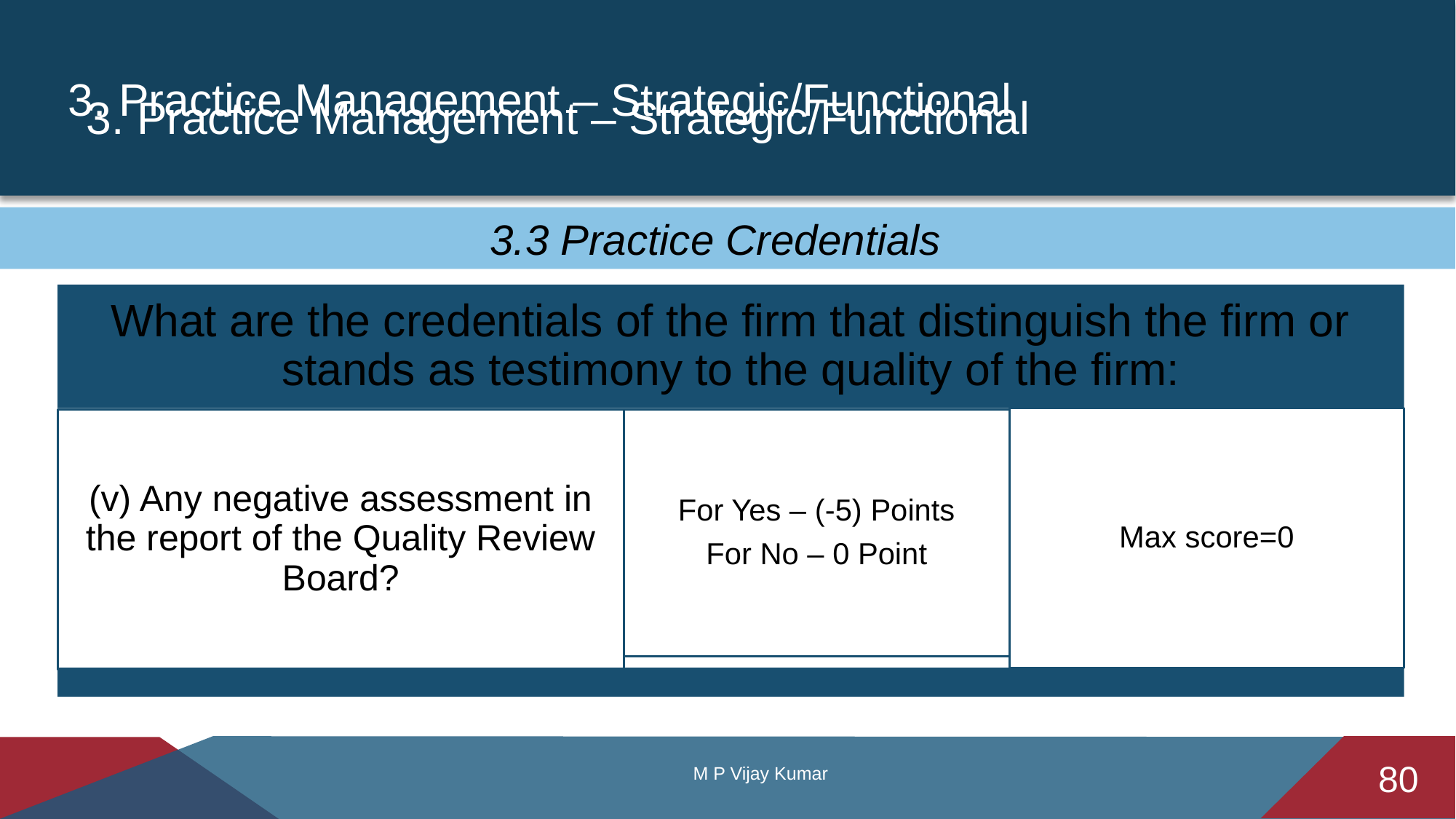

3. Practice Management – Strategic/Functional
3. Practice Management – Strategic/Functional
3.3 Practice Credentials
What are the credentials of the firm that distinguish the firm or stands as testimony to the quality of the firm:
(v) Any negative assessment in the report of the Quality Review Board?
For Yes – (-5) Points
For No – 0 Point
Max score=0